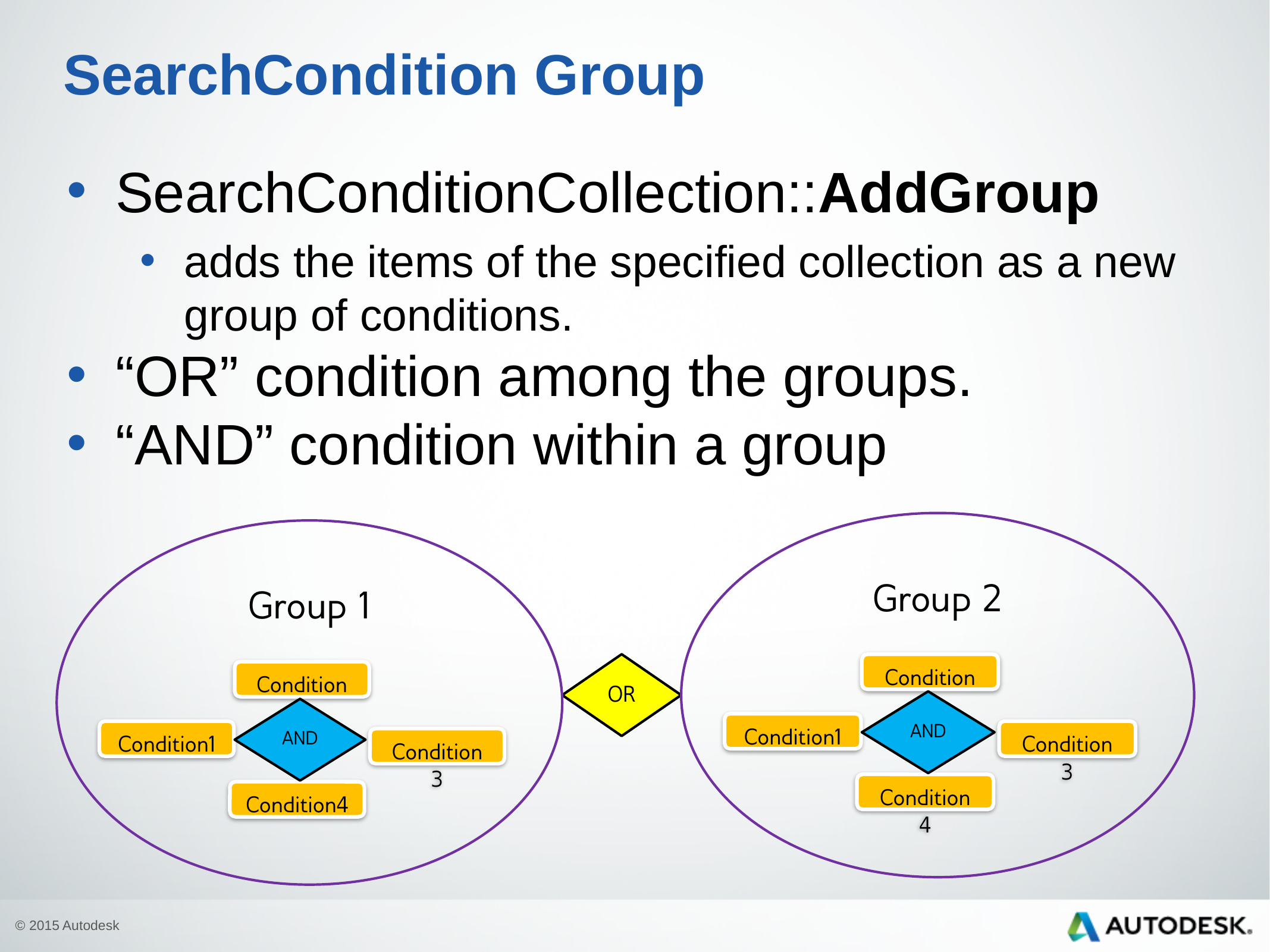

# SearchCondition Group
SearchConditionCollection::AddGroup
adds the items of the specified collection as a new group of conditions.
“OR” condition among the groups.
“AND” condition within a group
Group 2
Condition 2
AND
Condition1
Condition 3
Condition 4
Group 1
Condition 2
AND
Condition1
Condition 3
Condition4
OR